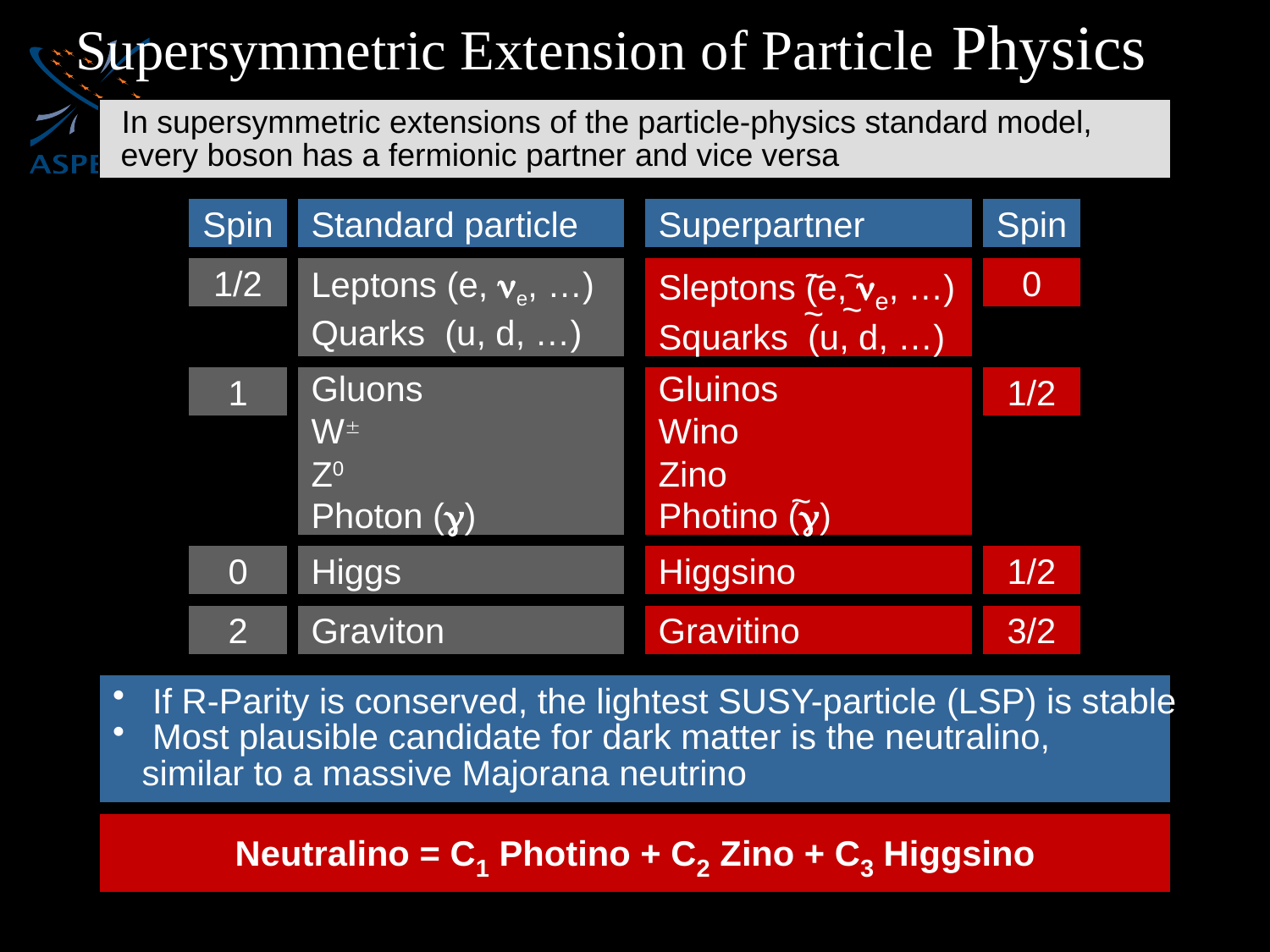

# Supersymmetric Extension of Particle Physics
 In supersymmetric extensions of the particle-physics standard model,
 every boson has a fermionic partner and vice versa
Spin
Standard particle
1/2
Leptons (e, νe, …)
Quarks  (u, d, …)
1
Gluons
W±
Z0
Photon (γ)
0
Higgs
2
Graviton
Superpartner
Spin
Sleptons (e, νe, …)
Squarks  (u, d, …)
0
~
~
~
~
Gluinos
Wino
Zino
Photino (γ)
1/2
~
Higgsino
1/2
Gravitino
3/2
 If R-Parity is conserved, the lightest SUSY-particle (LSP) is stable
 Most plausible candidate for dark matter is the neutralino,
   similar to a massive Majorana neutrino
Neutralino = C1 Photino + C2 Zino + C3 Higgsino